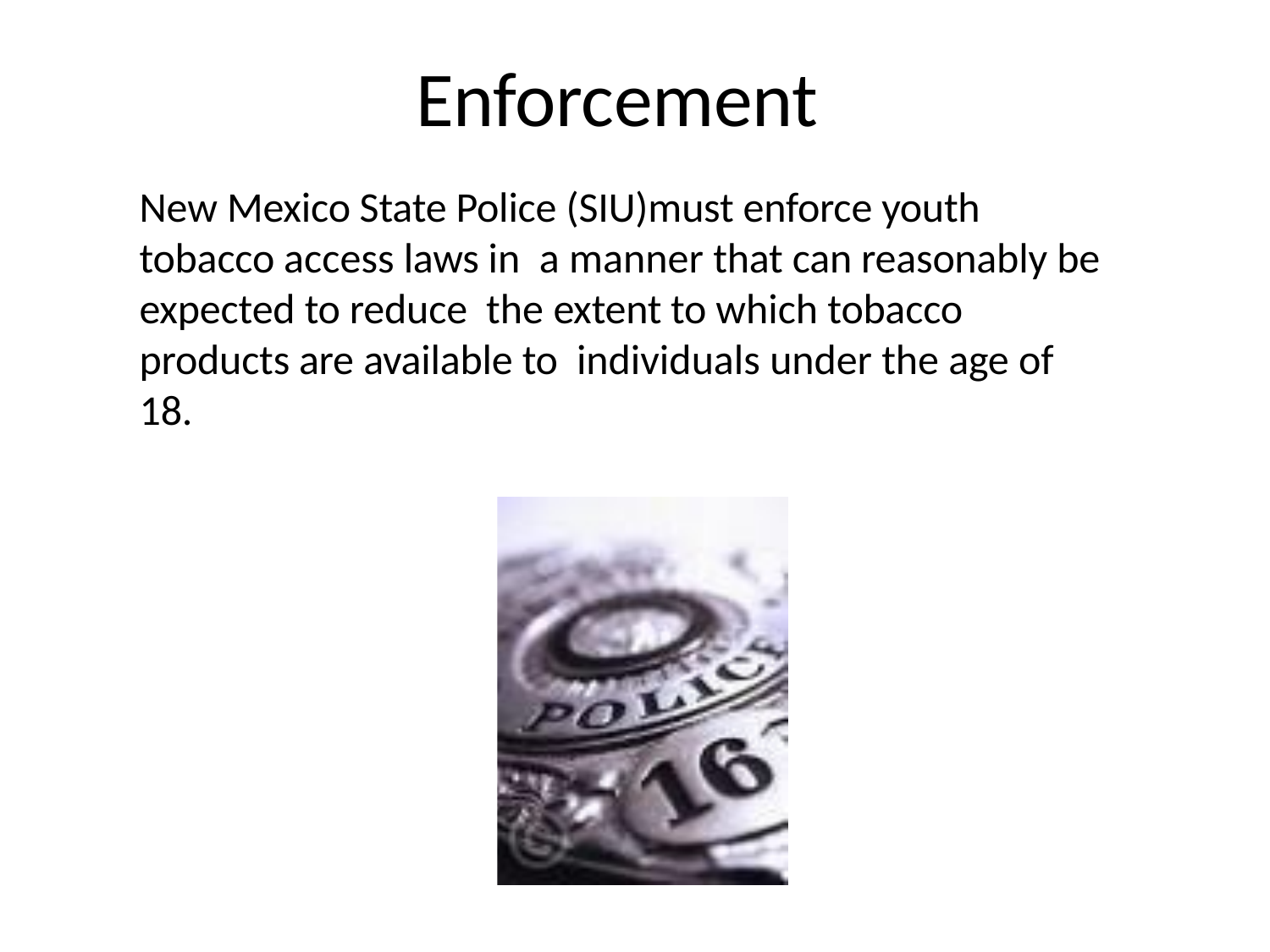

# Enforcement
New Mexico State Police (SIU)must enforce youth tobacco access laws in  a manner that can reasonably be expected to reduce  the extent to which tobacco products are available to  individuals under the age of 18.

21